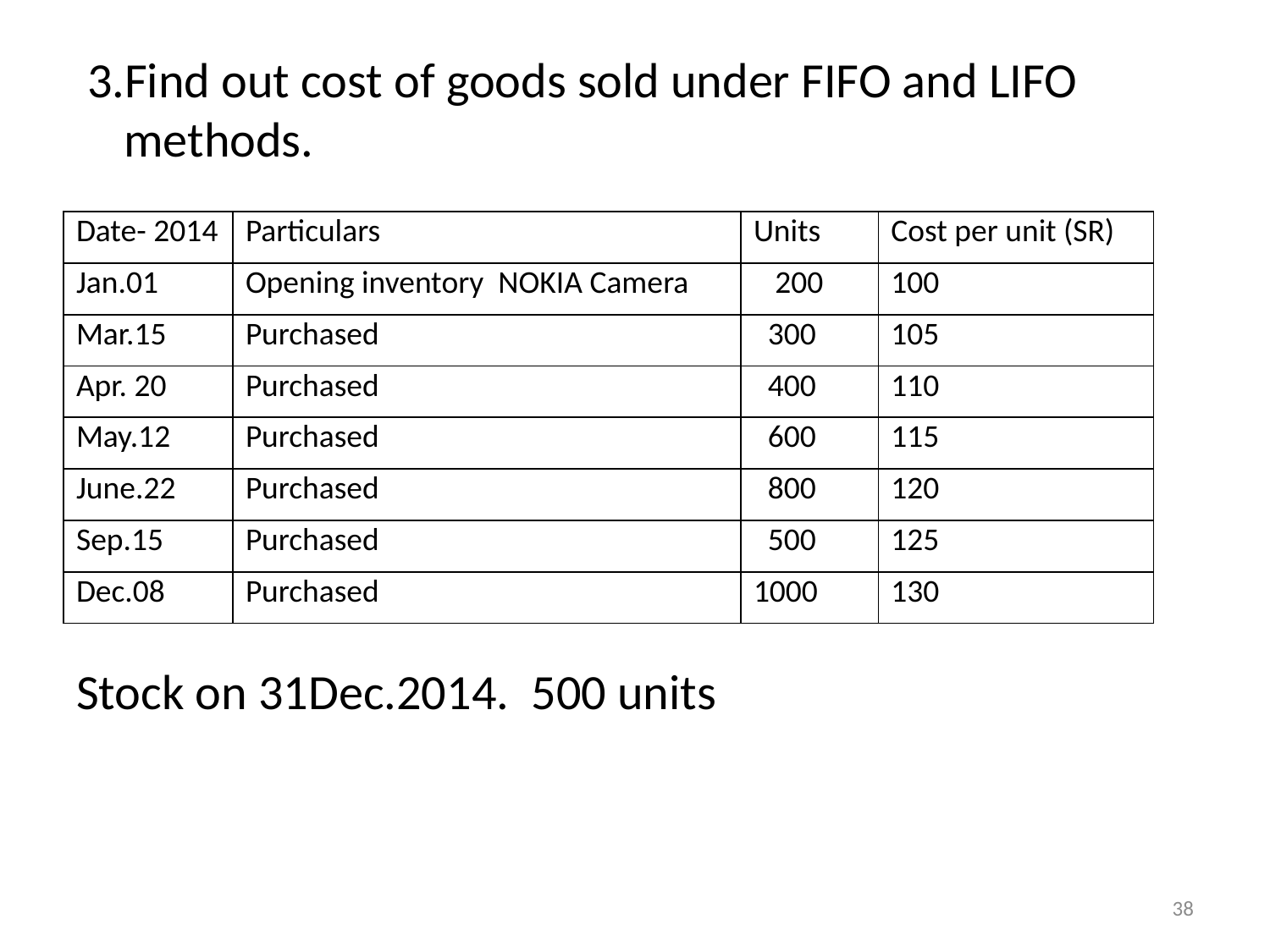

3.Find out cost of goods sold under FIFO and LIFO methods.

Stock on 31Dec.2014.  500 units
| Date- 2014 | Particulars | Units | Cost per unit (SR) |
| --- | --- | --- | --- |
| Jan.01 | Opening inventory NOKIA Camera | 200 | 100 |
| Mar.15 | Purchased | 300 | 105 |
| Apr. 20 | Purchased | 400 | 110 |
| May.12 | Purchased | 600 | 115 |
| June.22 | Purchased | 800 | 120 |
| Sep.15 | Purchased | 500 | 125 |
| Dec.08 | Purchased | 1000 | 130 |
38